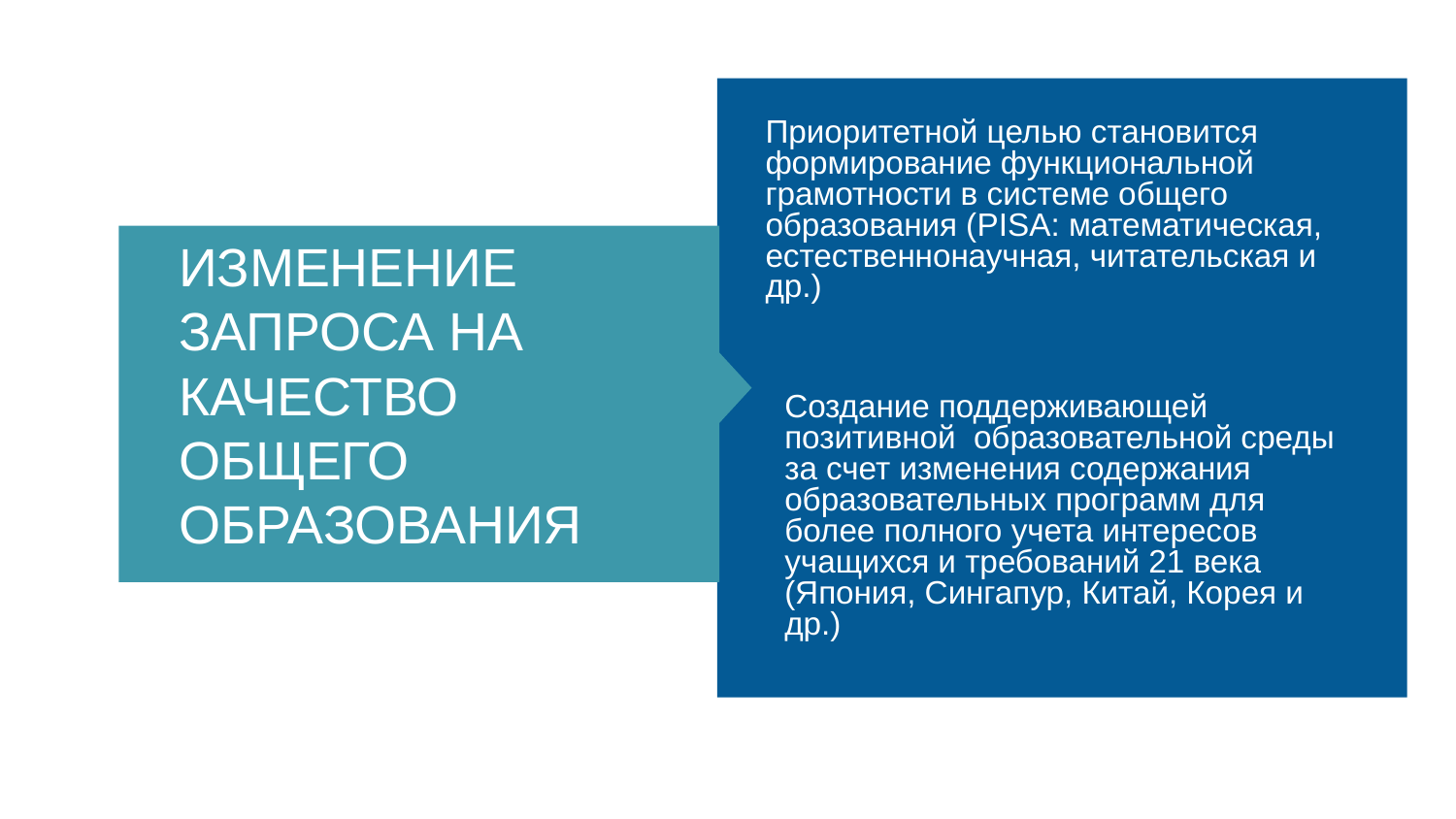

Приоритетной целью становится формирование функциональной грамотности в системе общего образования (PISA: математическая, естественнонаучная, читательская и др.)

Изменение
запроса на
Качество
Общего
образования

Создание поддерживающей позитивной  образовательной среды  за счет изменения содержания образовательных программ для более полного учета интересов учащихся и требований 21 века (Япония, Сингапур, Китай, Корея и др.)